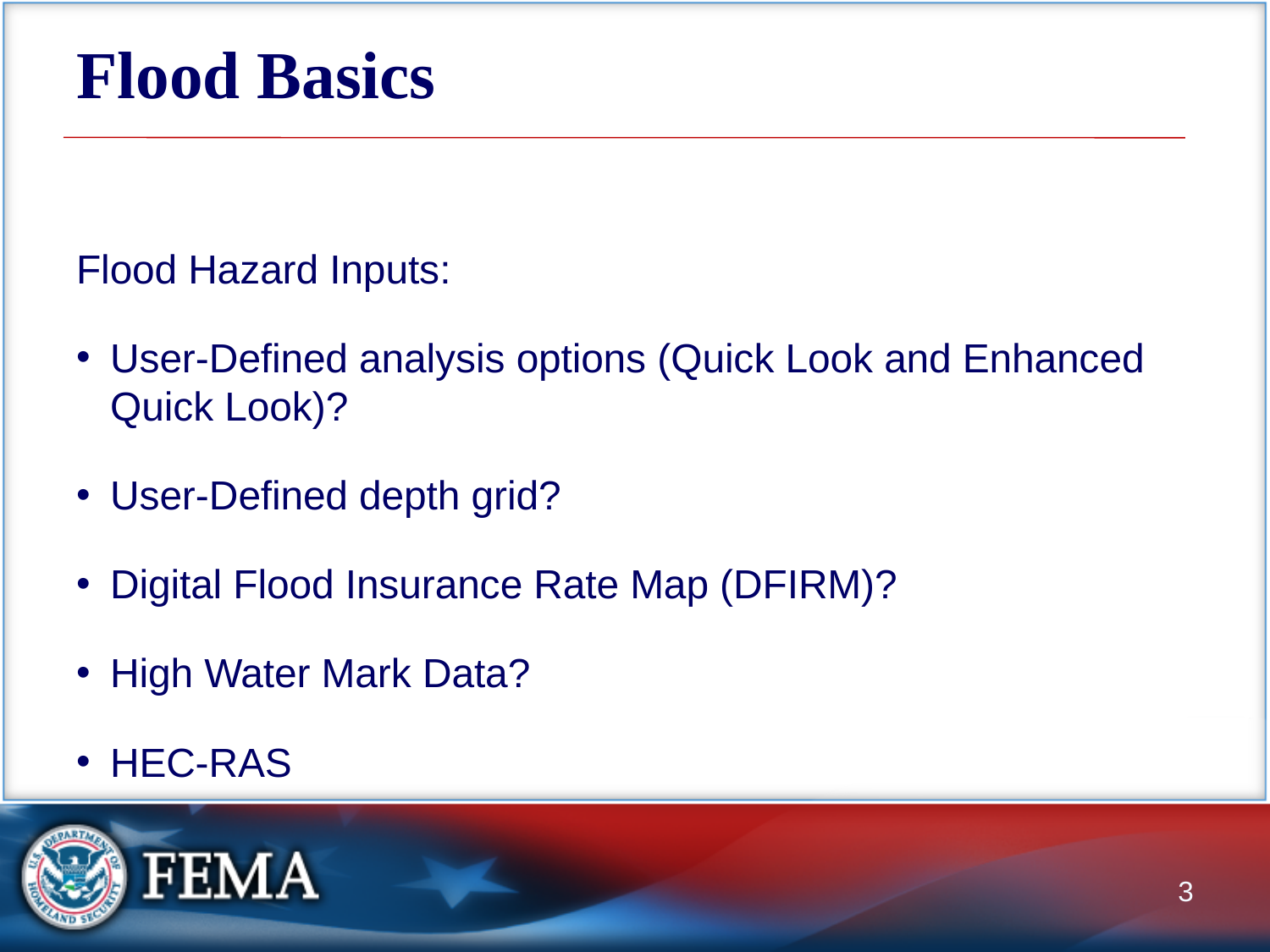

# Flood Basics

Flood Hazard Inputs:
User-Defined analysis options (Quick Look and Enhanced Quick Look)?
User-Defined depth grid?
Digital Flood Insurance Rate Map (DFIRM)?
High Water Mark Data?
HEC-RAS
3